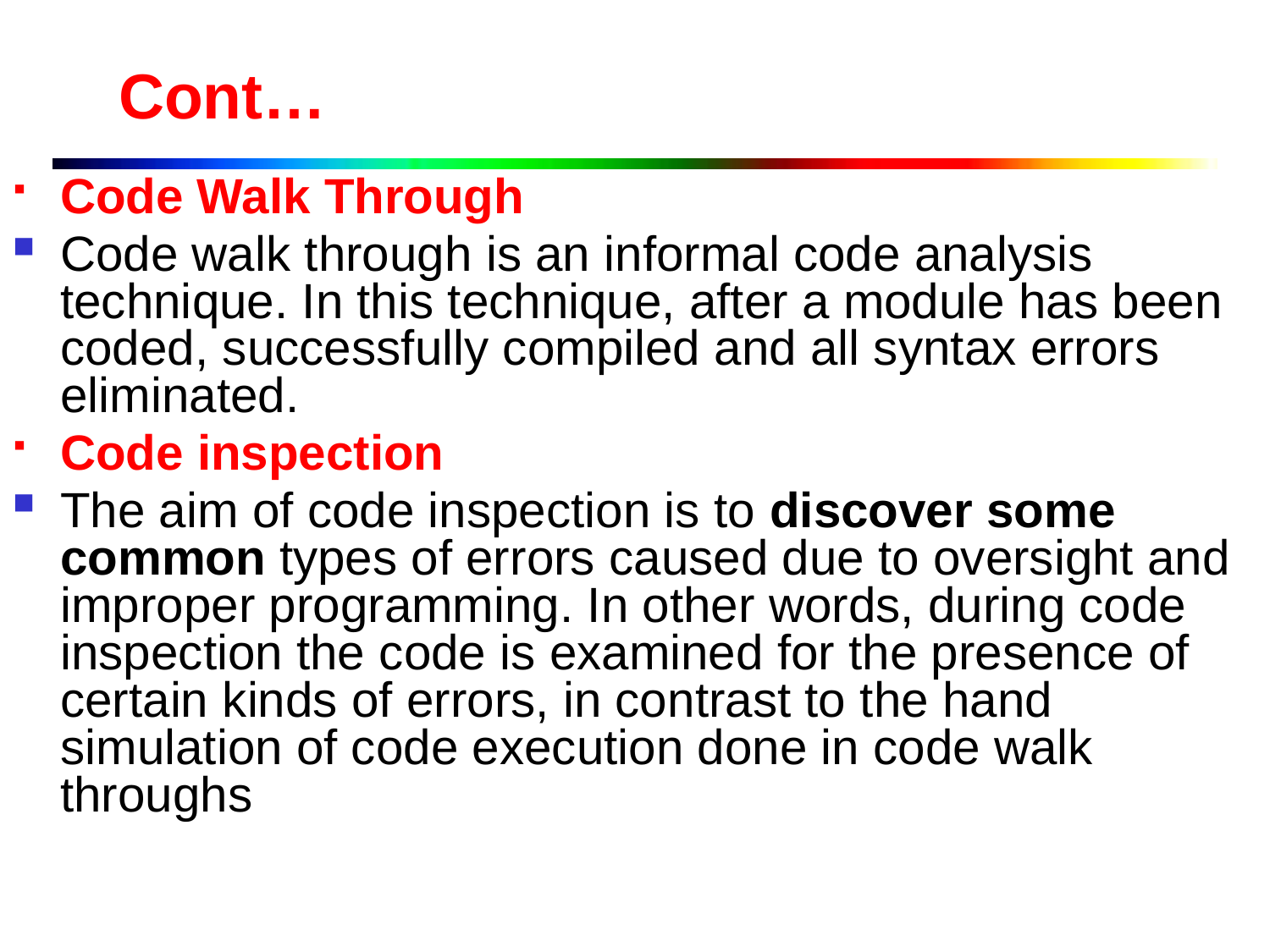

# Cont…
Code Walk Through
Code walk through is an informal code analysis technique. In this technique, after a module has been coded, successfully compiled and all syntax errors eliminated.
Code inspection
The aim of code inspection is to discover some common types of errors caused due to oversight and improper programming. In other words, during code inspection the code is examined for the presence of certain kinds of errors, in contrast to the hand simulation of code execution done in code walk throughs